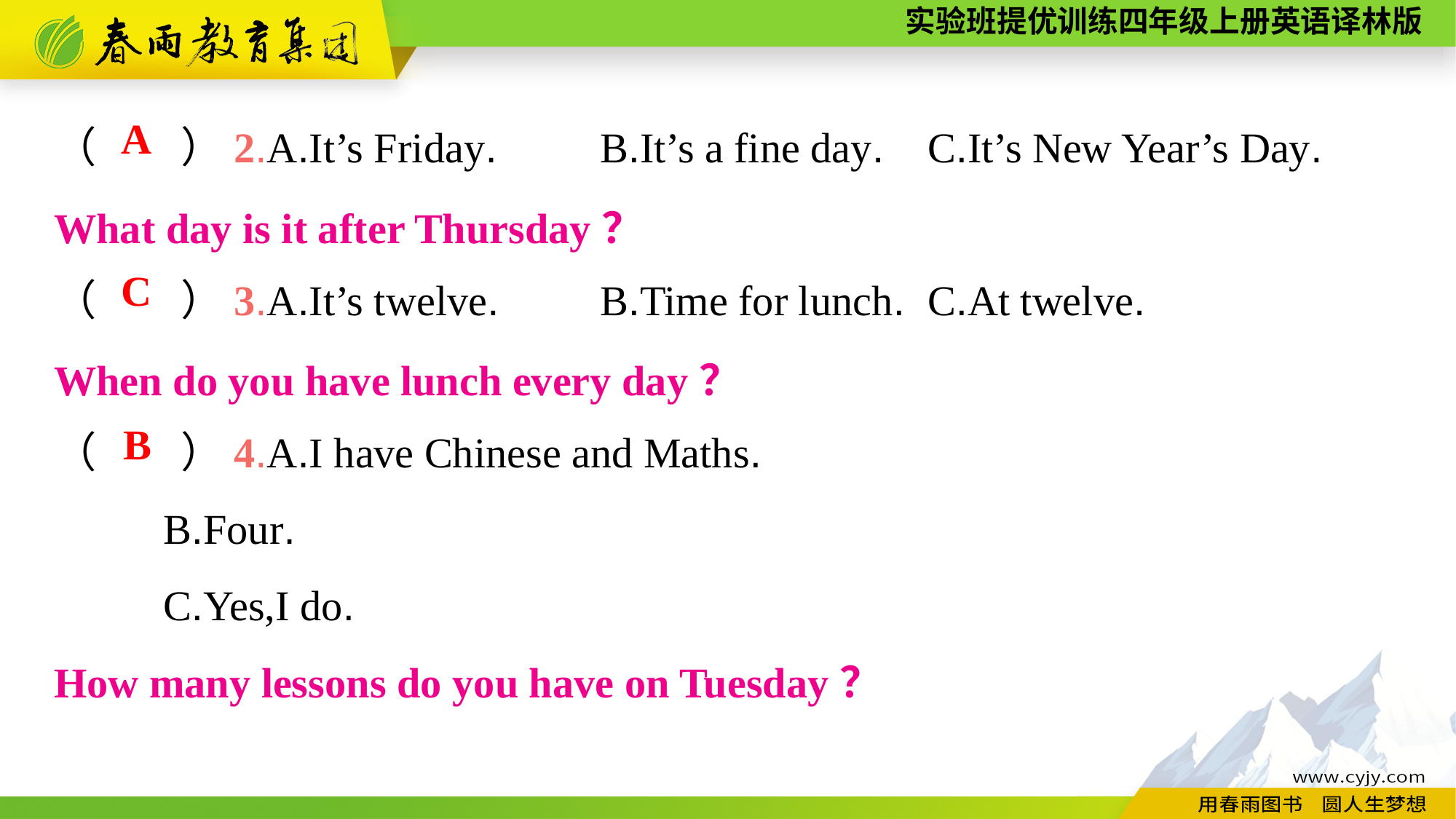

（　　）2.A.It’s Friday.	B.It’s a fine day.	C.It’s New Year’s Day.

（　　）3.A.It’s twelve.	B.Time for lunch.	C.At twelve.

（　　）4.A.I have Chinese and Maths.
	B.Four.
	C.Yes,I do.
A
What day is it after Thursday？
C
When do you have lunch every day？
B
How many lessons do you have on Tuesday？